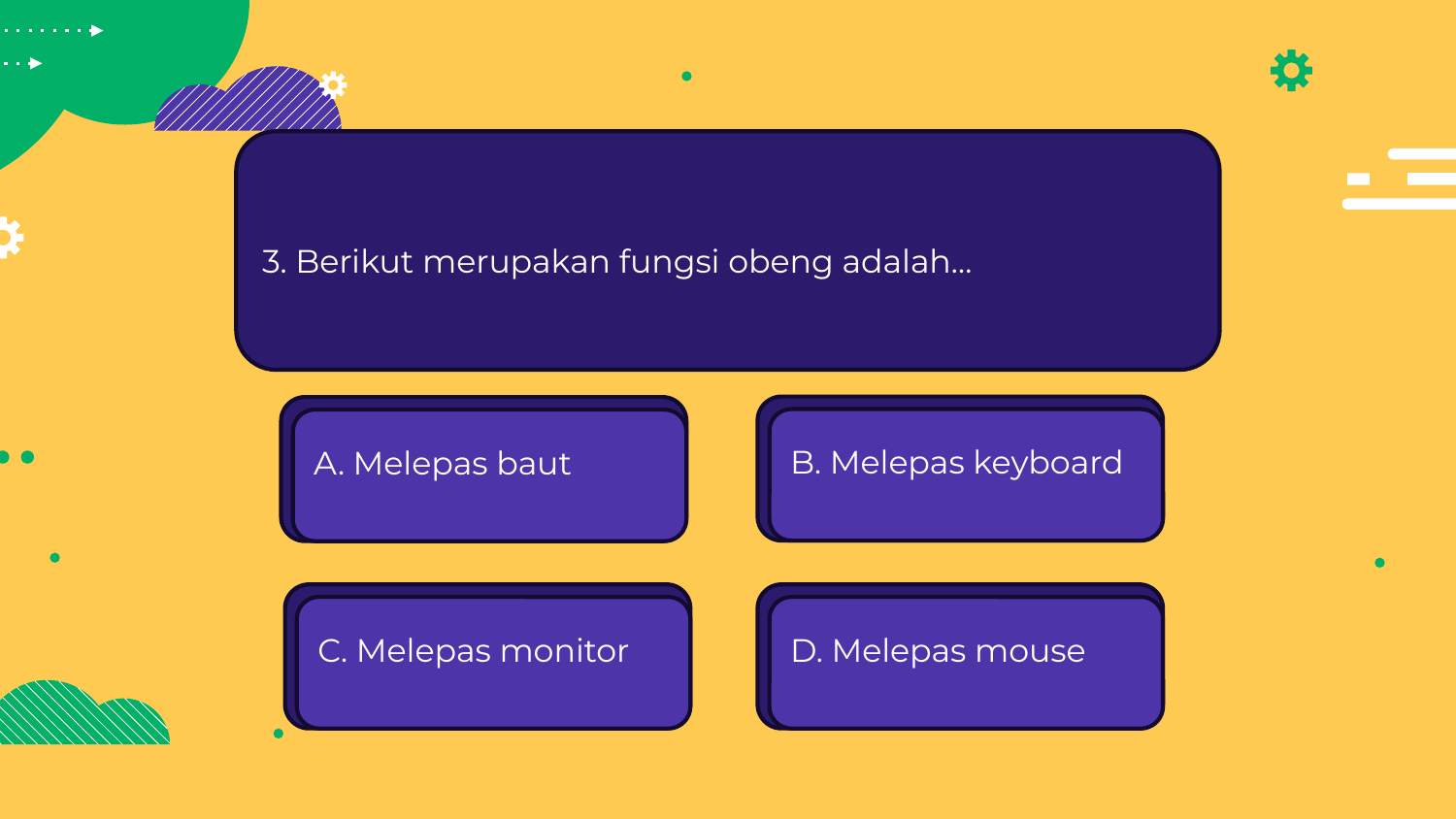

3. Berikut merupakan fungsi obeng adalah…

B. Melepas keyboard

A. Melepas baut

C. Melepas monitor

D. Melepas mouse